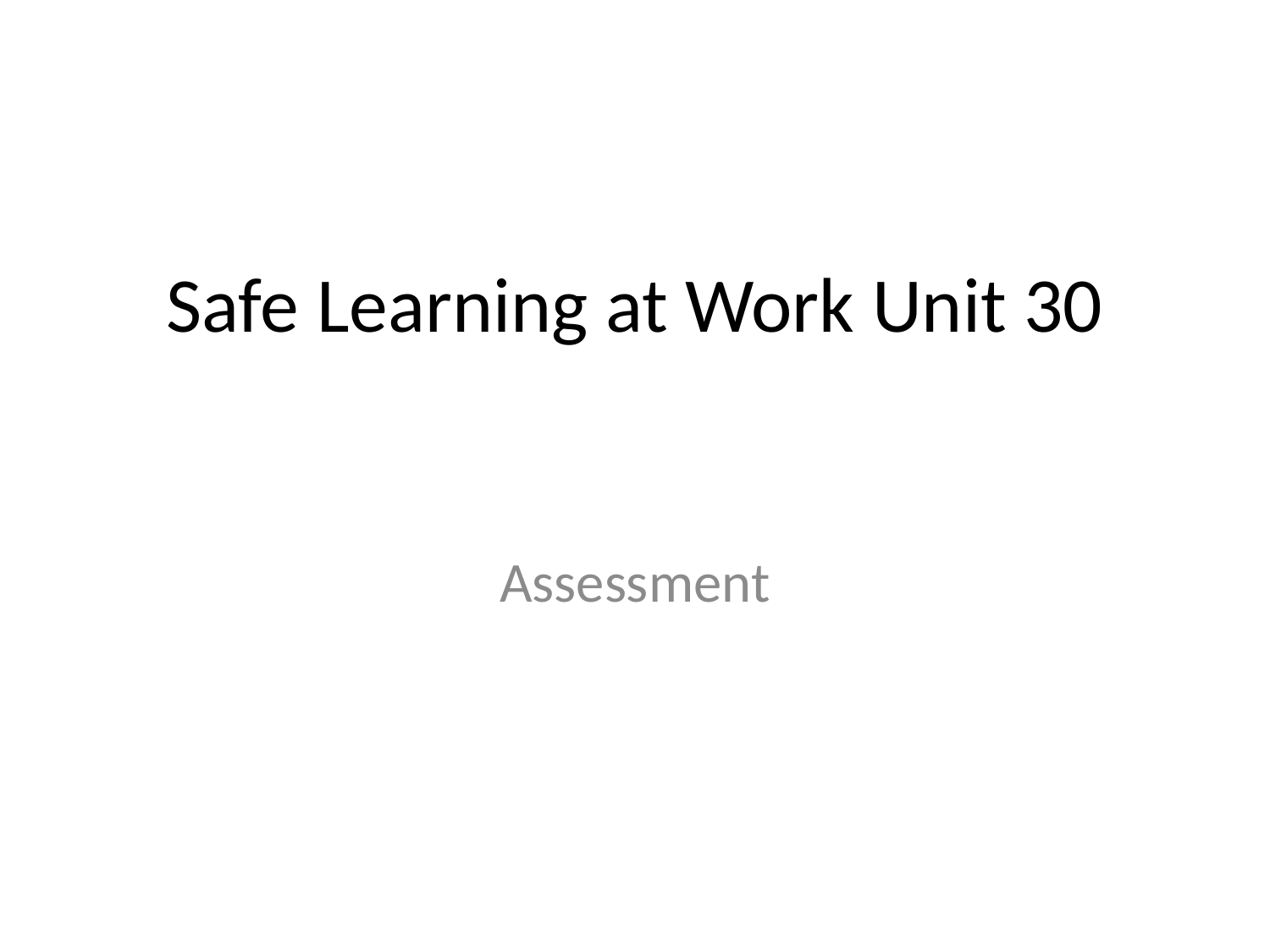

# Safe Learning at Work Unit 30
Assessment